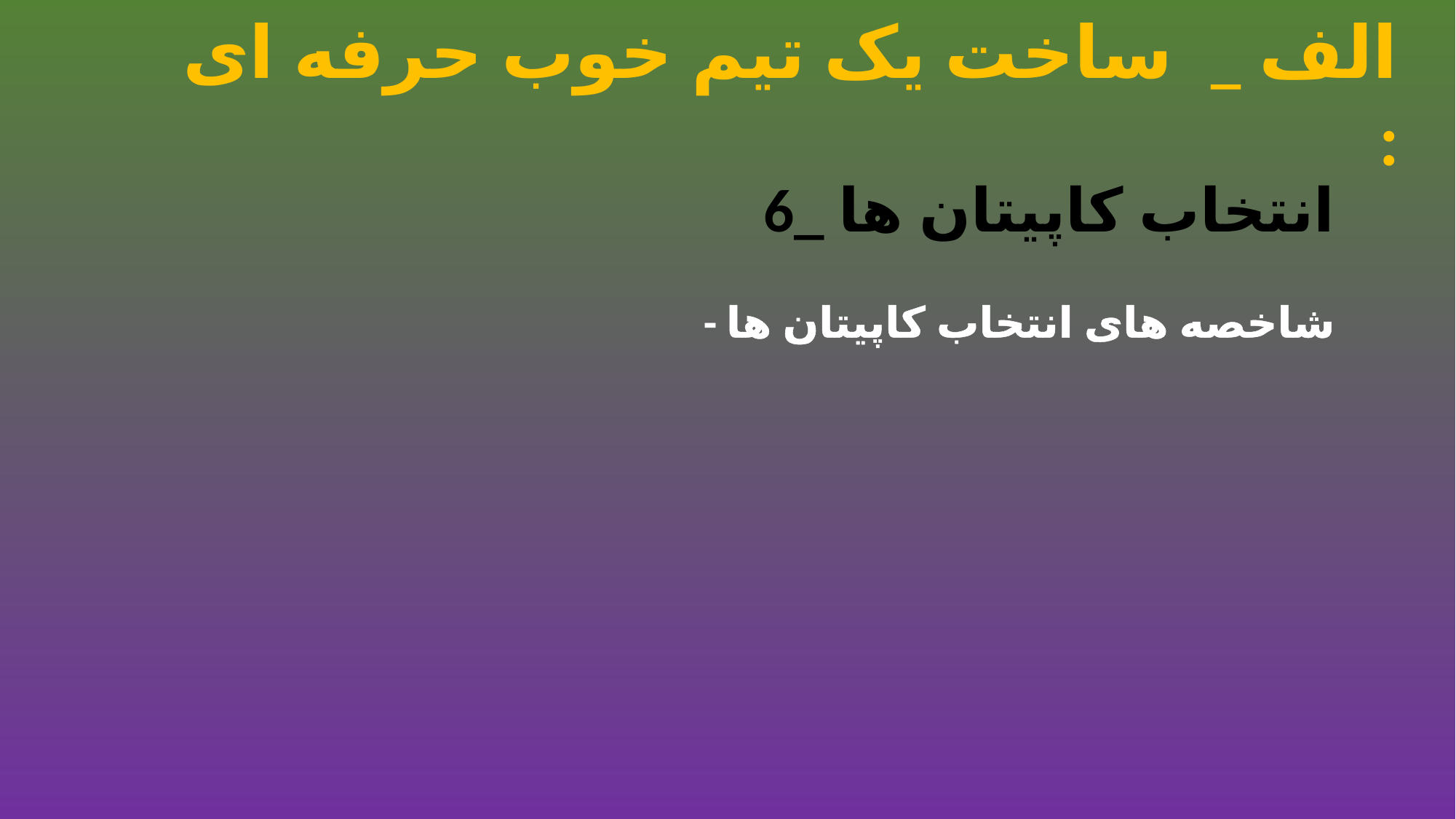

الف _  ساخت یک تیم خوب حرفه ای :
6_ انتخاب کاپیتان ها

- شاخصه های انتخاب کاپیتان ها